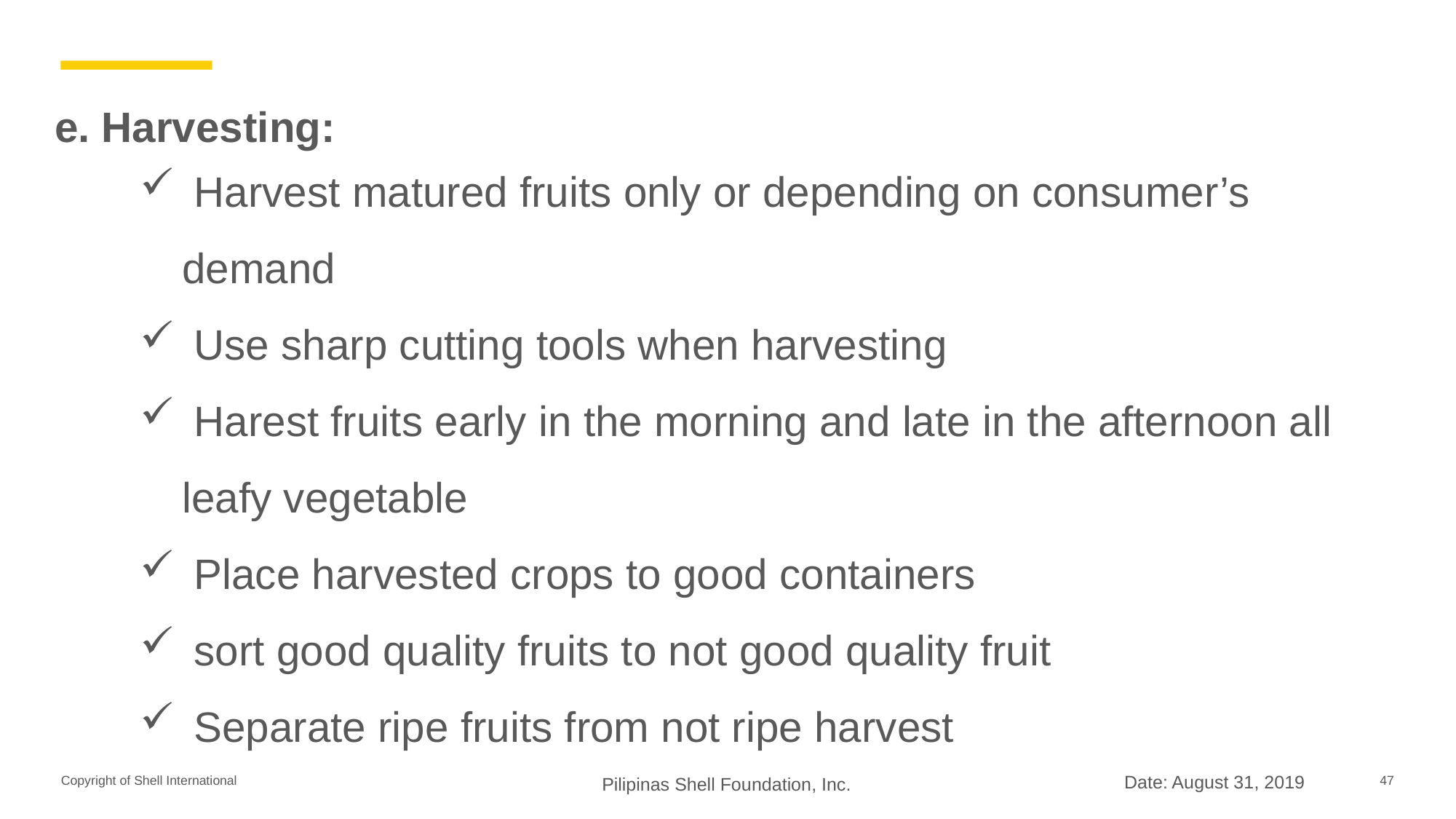

e. Harvesting:

 Harvest matured fruits only or depending on consumer’s demand
 Use sharp cutting tools when harvesting
 Harest fruits early in the morning and late in the afternoon all leafy vegetable
 Place harvested crops to good containers
 sort good quality fruits to not good quality fruit
 Separate ripe fruits from not ripe harvest
Date: August 31, 2019
Pilipinas Shell Foundation, Inc.
47